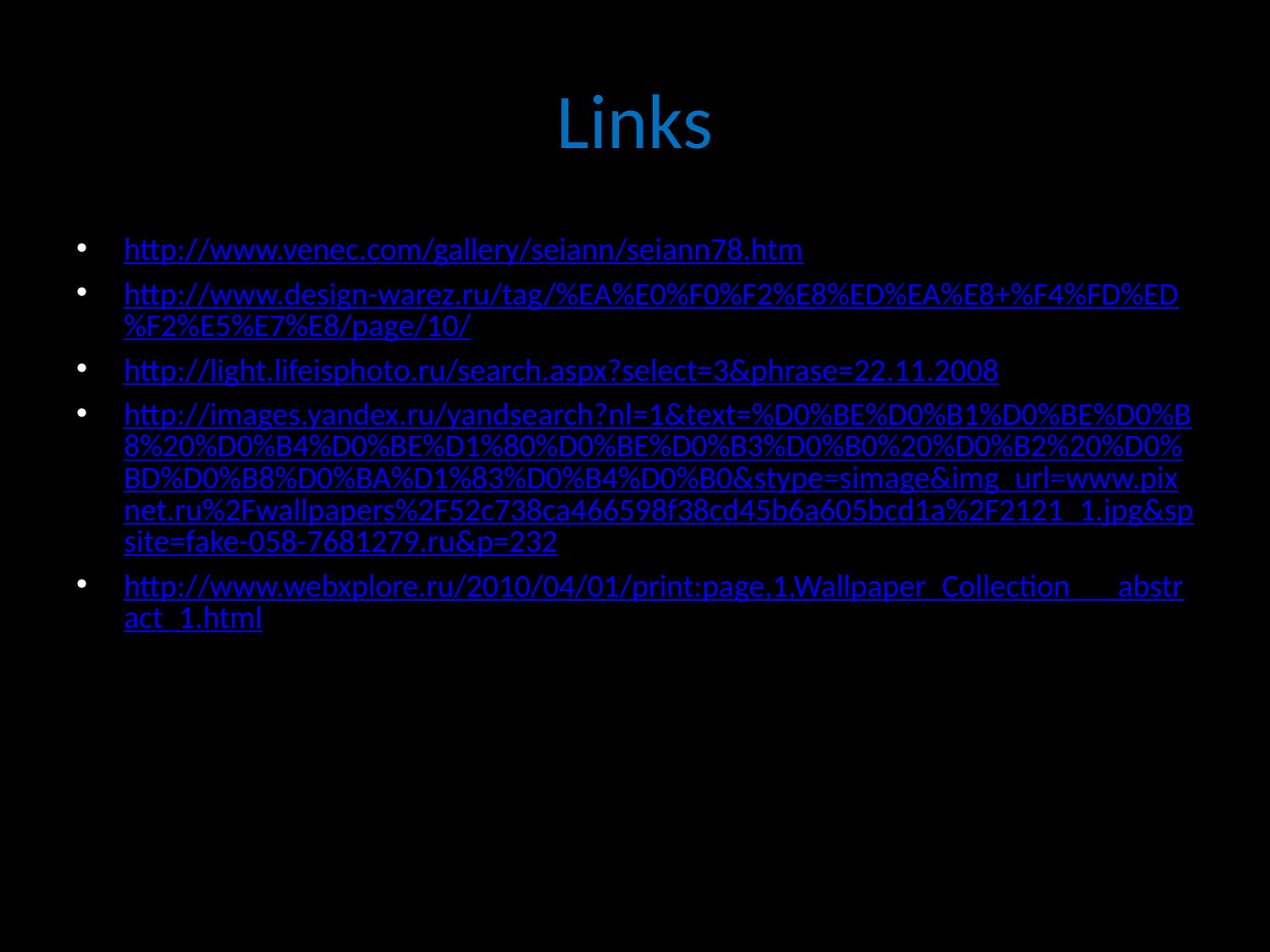

# Links
http://www.venec.com/gallery/seiann/seiann78.htm
http://www.design-warez.ru/tag/%EA%E0%F0%F2%E8%ED%EA%E8+%F4%FD%ED%F2%E5%E7%E8/page/10/
http://light.lifeisphoto.ru/search.aspx?select=3&phrase=22.11.2008
http://images.yandex.ru/yandsearch?nl=1&text=%D0%BE%D0%B1%D0%BE%D0%B8%20%D0%B4%D0%BE%D1%80%D0%BE%D0%B3%D0%B0%20%D0%B2%20%D0%BD%D0%B8%D0%BA%D1%83%D0%B4%D0%B0&stype=simage&img_url=www.pixnet.ru%2Fwallpapers%2F52c738ca466598f38cd45b6a605bcd1a%2F2121_1.jpg&spsite=fake-058-7681279.ru&p=232
http://www.webxplore.ru/2010/04/01/print:page,1,Wallpaper_Collection___abstract_1.html